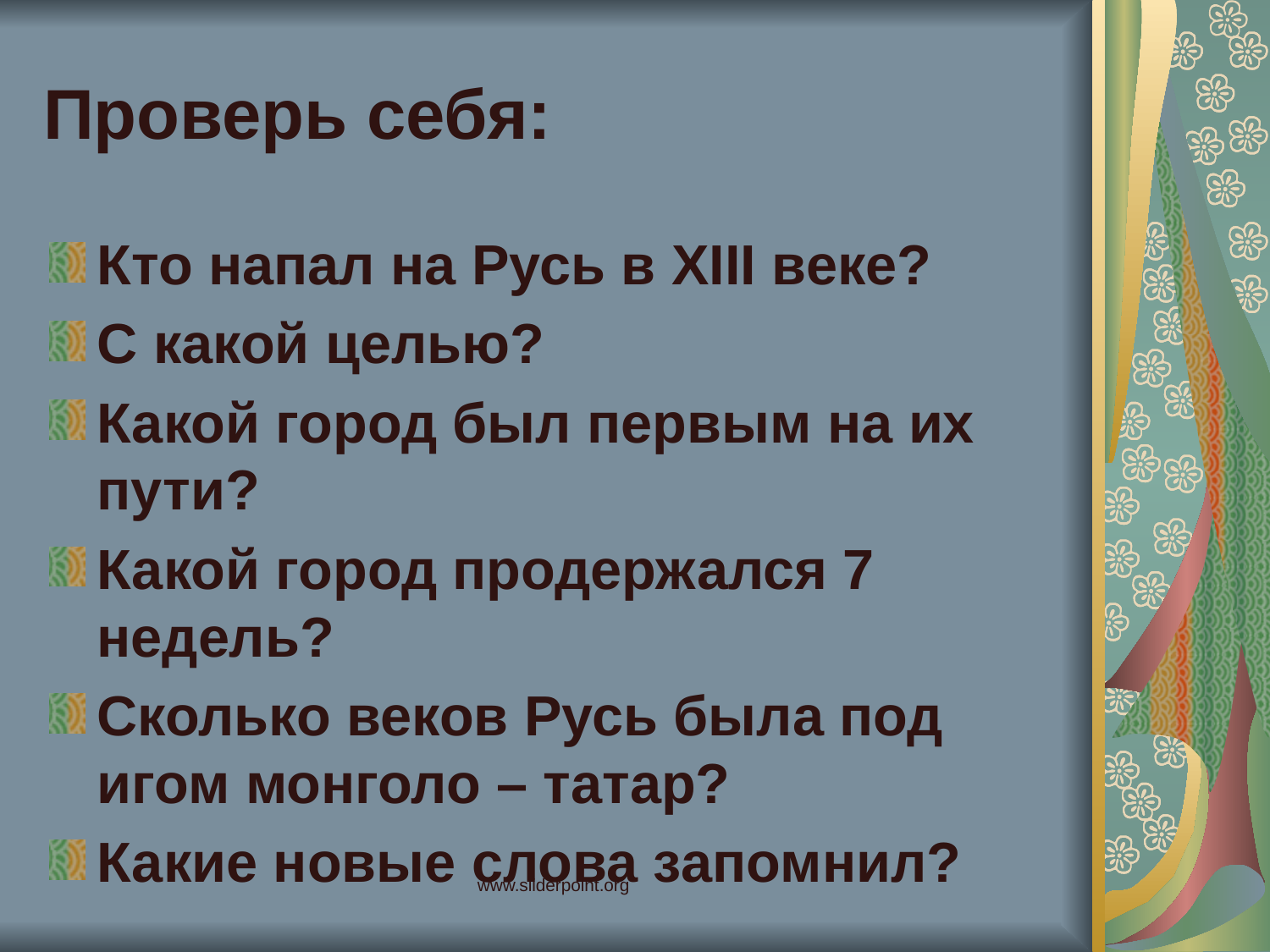

# Проверь себя:
Кто напал на Русь в XIII веке?
С какой целью?
Какой город был первым на их пути?
Какой город продержался 7 недель?
Сколько веков Русь была под игом монголо – татар?
Какие новые слова запомнил?
www.sliderpoint.org